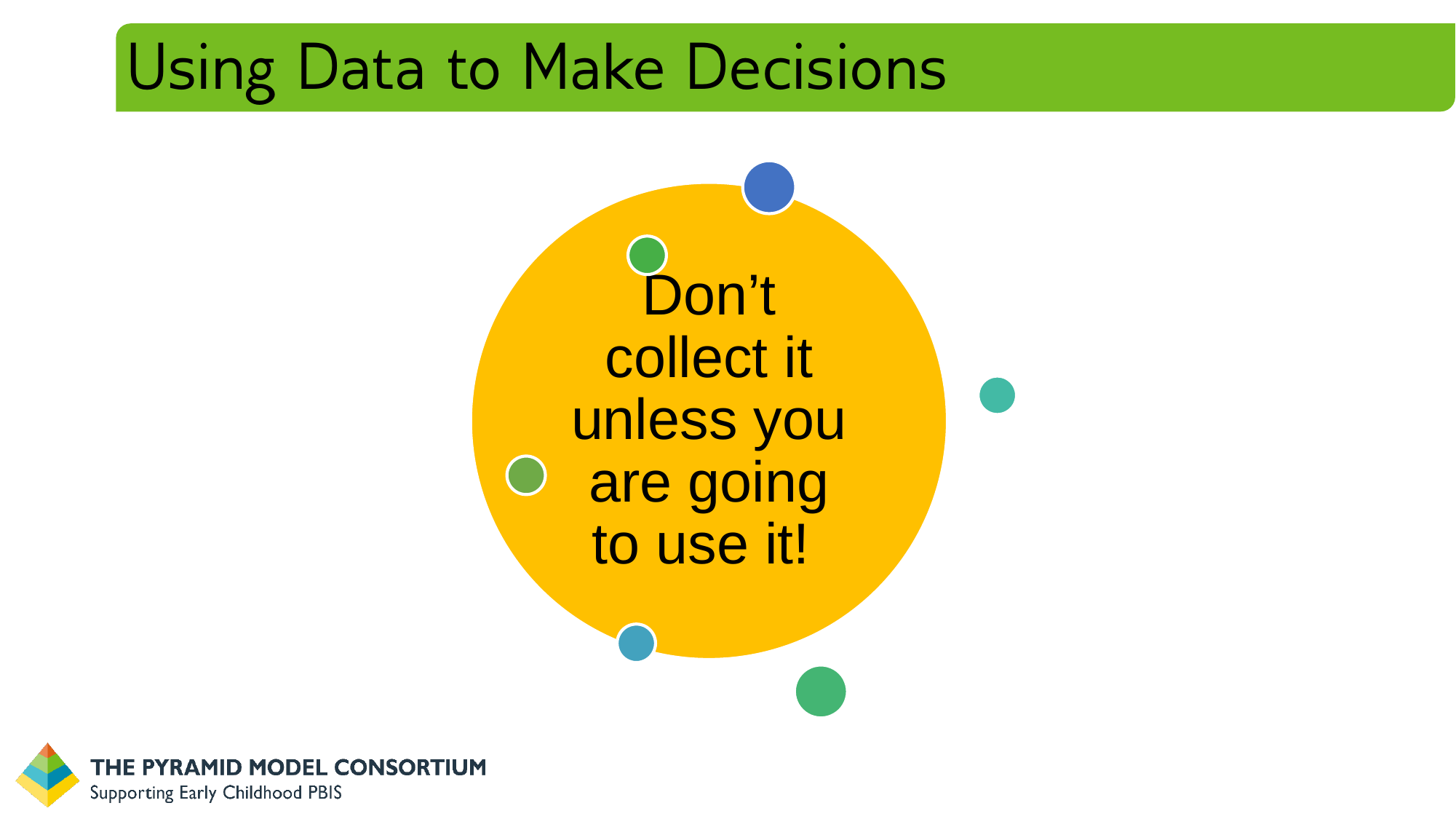

# Using Data to Make Decisions

Don’t collect it unless you are going to use it!